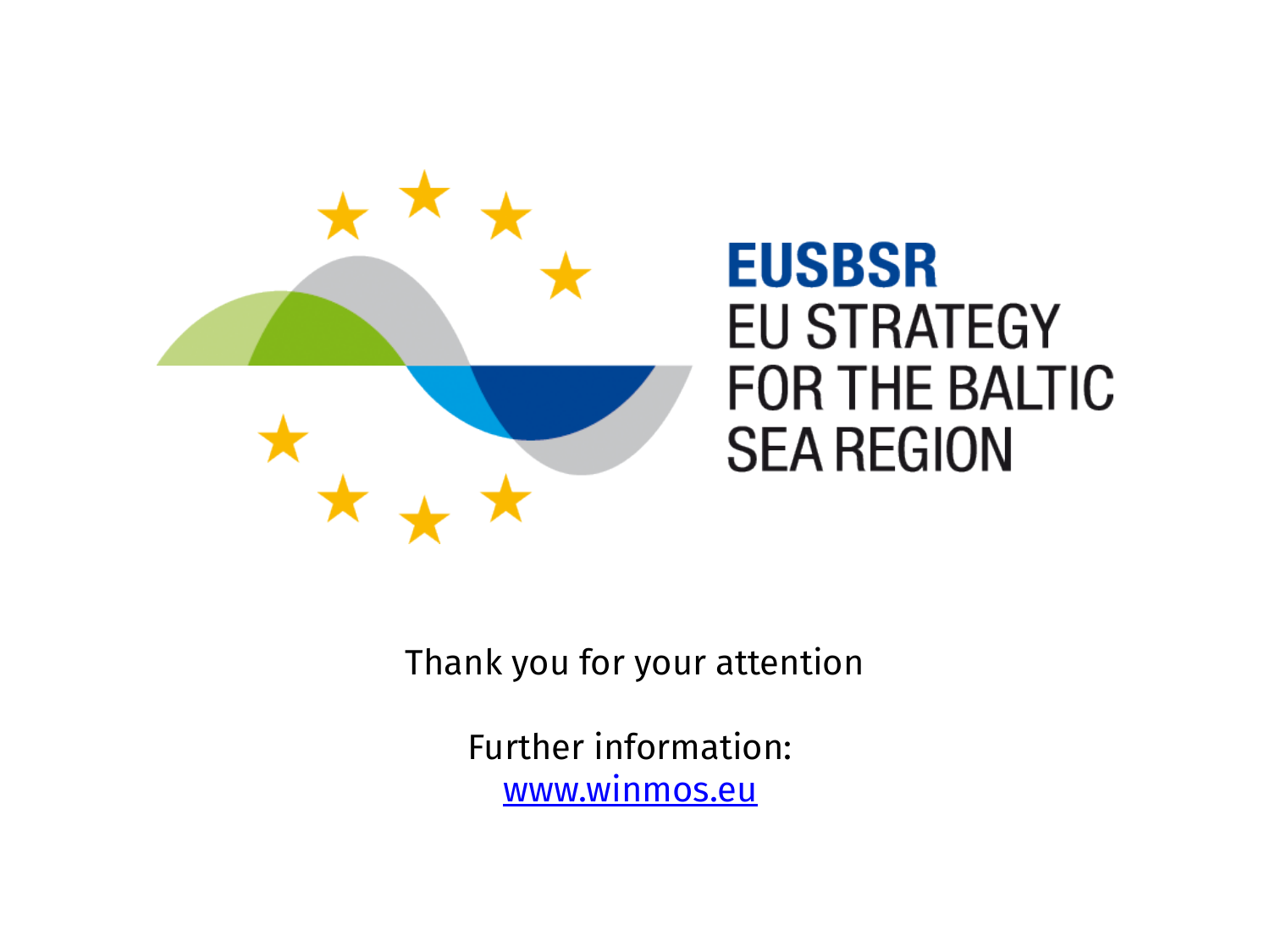

# Thank you for your attention Further information: www.winmos.eu